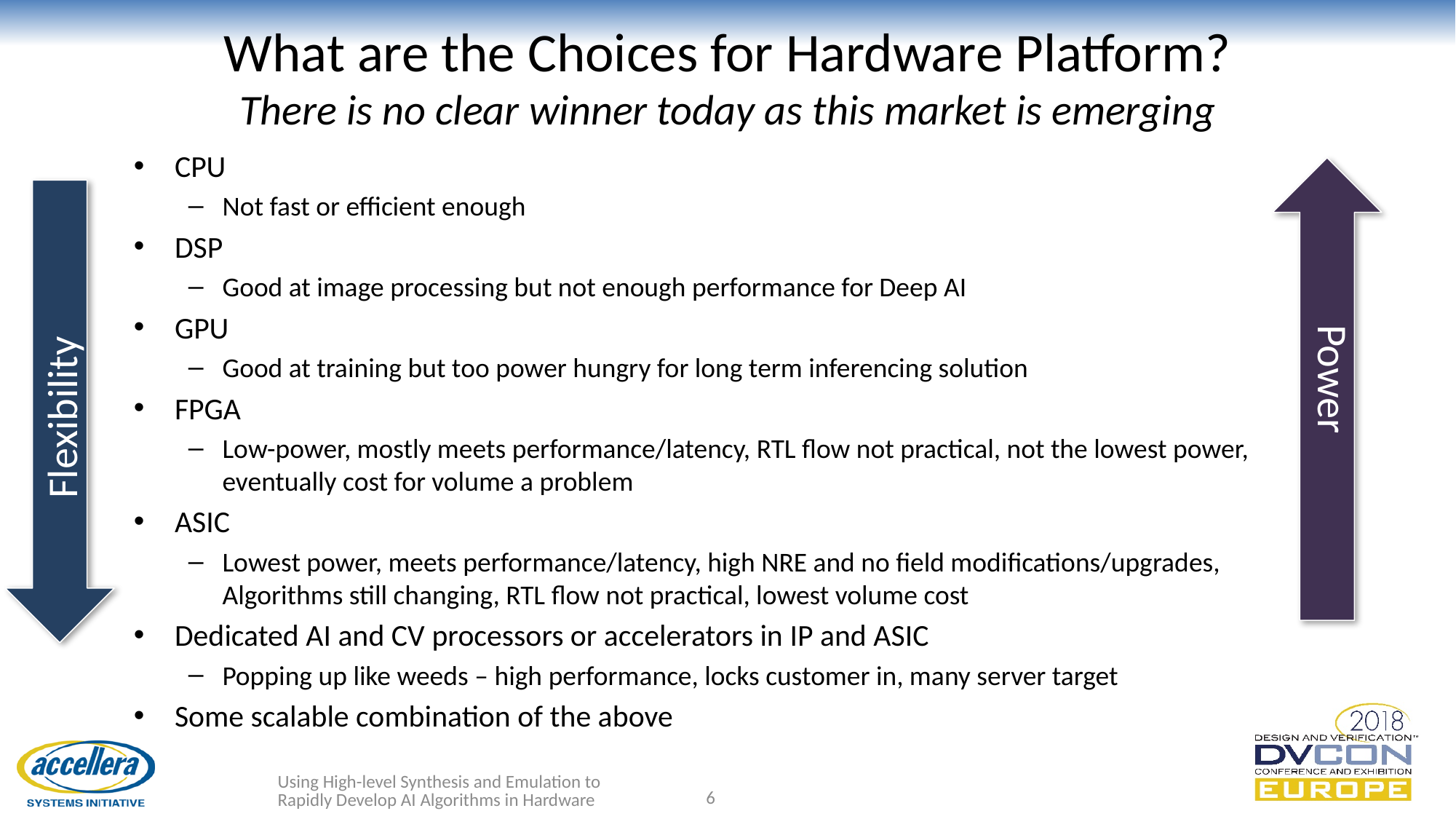

# What are the Choices for Hardware Platform? There is no clear winner today as this market is emerging
CPU
Not fast or efficient enough
DSP
Good at image processing but not enough performance for Deep AI
GPU
Good at training but too power hungry for long term inferencing solution
FPGA
Low-power, mostly meets performance/latency, RTL flow not practical, not the lowest power, eventually cost for volume a problem
ASIC
Lowest power, meets performance/latency, high NRE and no field modifications/upgrades, Algorithms still changing, RTL flow not practical, lowest volume cost
Dedicated AI and CV processors or accelerators in IP and ASIC
Popping up like weeds – high performance, locks customer in, many server target
Some scalable combination of the above

Power

Flexibility
Using High-level Synthesis and Emulation to Rapidly Develop AI Algorithms in Hardware
6